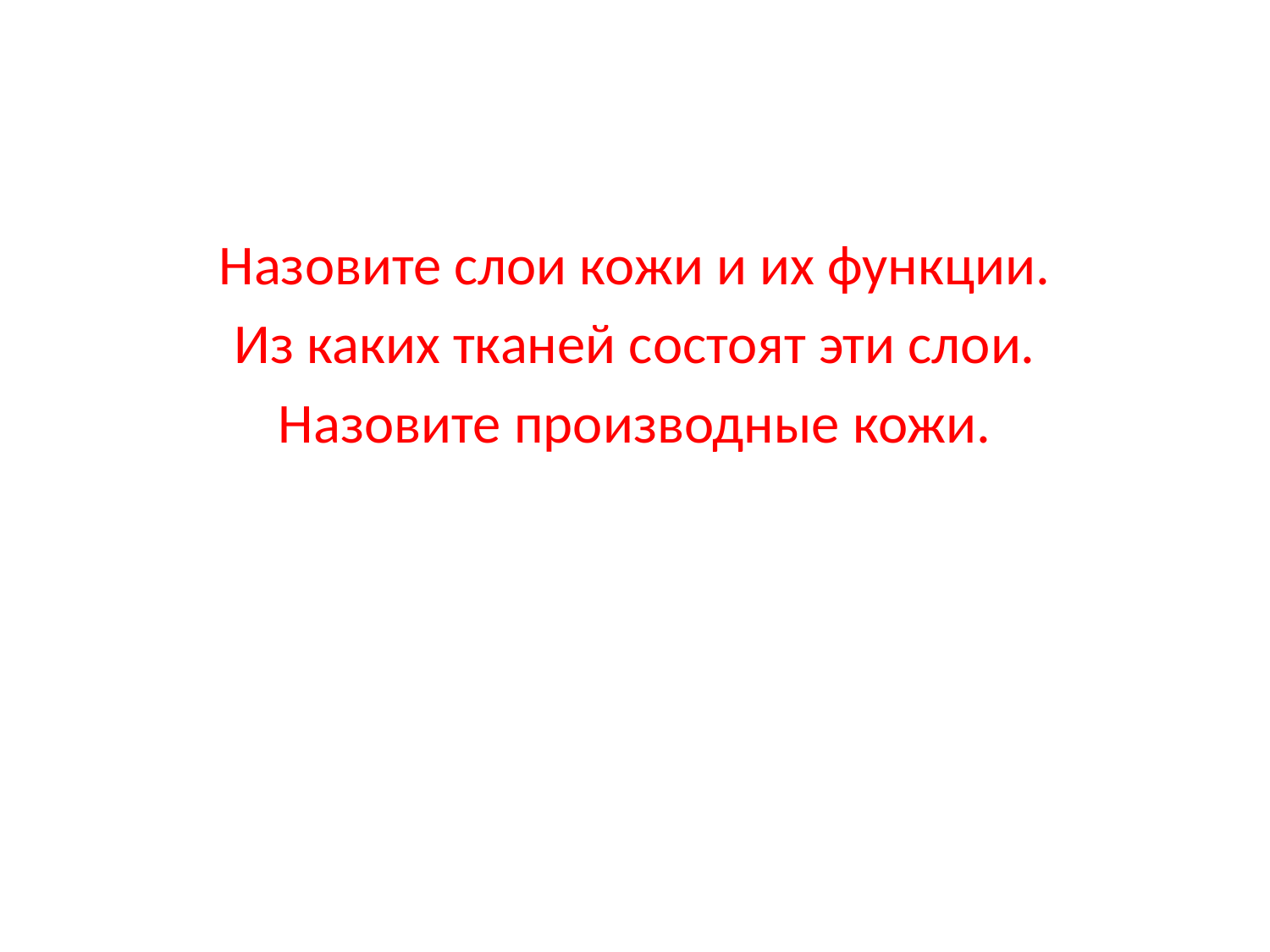

Назовите слои кожи и их функции.
Из каких тканей состоят эти слои.
Назовите производные кожи.